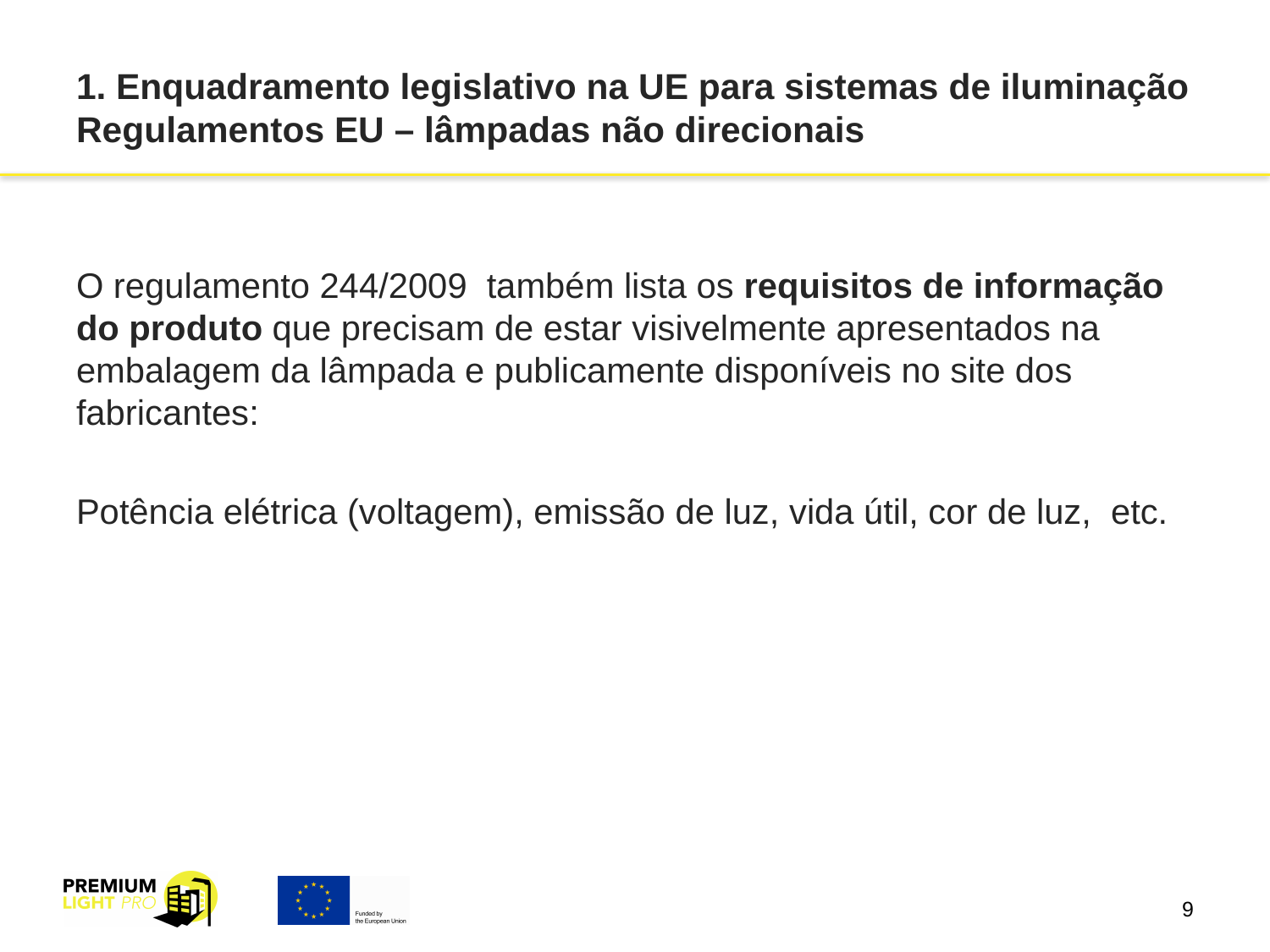

# 1. Enquadramento legislativo na UE para sistemas de iluminação Regulamentos EU – lâmpadas não direcionais

O regulamento 244/2009  também lista os requisitos de informação do produto que precisam de estar visivelmente apresentados na embalagem da lâmpada e publicamente disponíveis no site dos fabricantes:

Potência elétrica (voltagem), emissão de luz, vida útil, cor de luz,  etc.